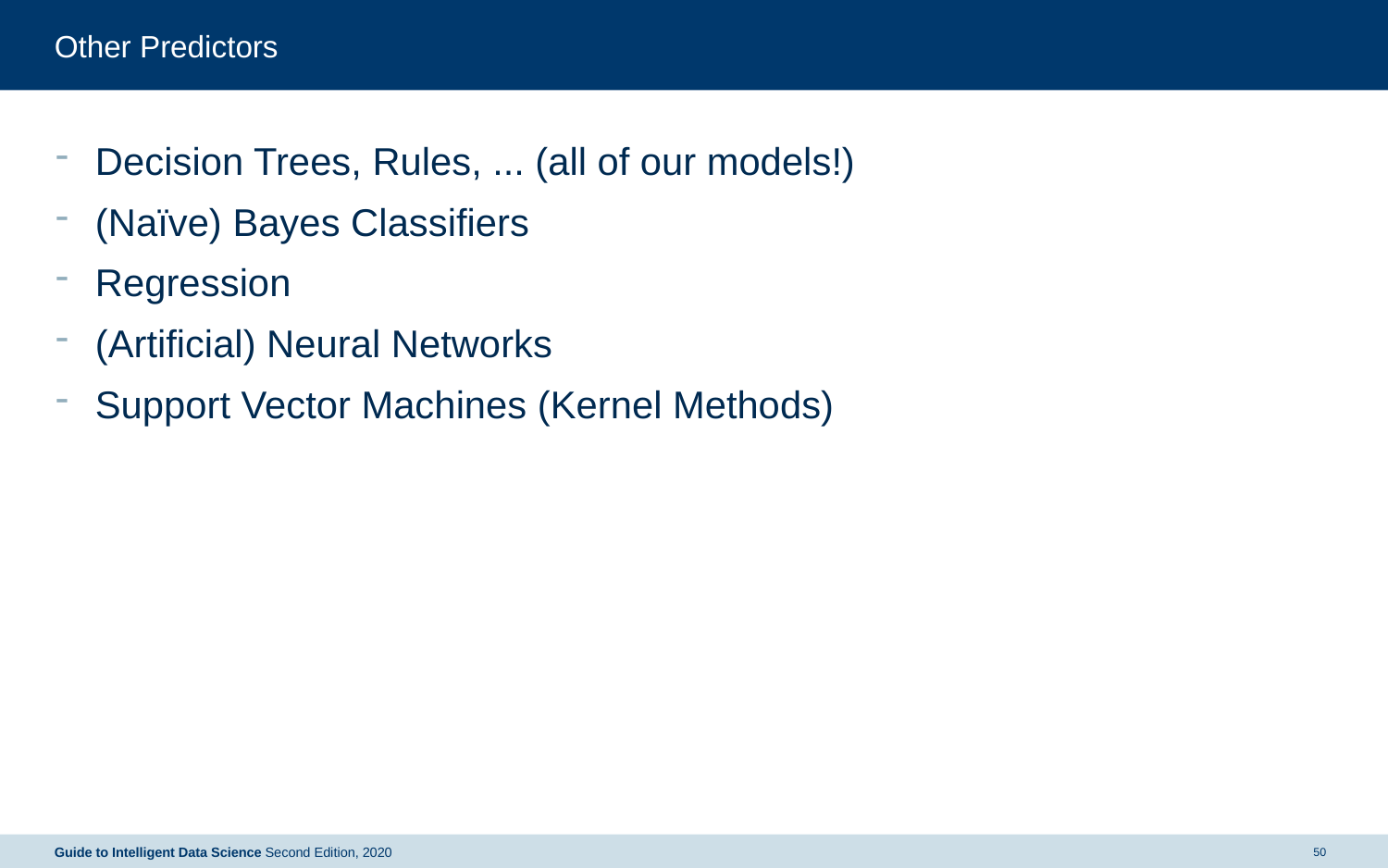

# Other Predictors
Decision Trees, Rules, ... (all of our models!)
(Naïve) Bayes Classifiers
Regression
(Artificial) Neural Networks
Support Vector Machines (Kernel Methods)
Guide to Intelligent Data Science Second Edition, 2020
50